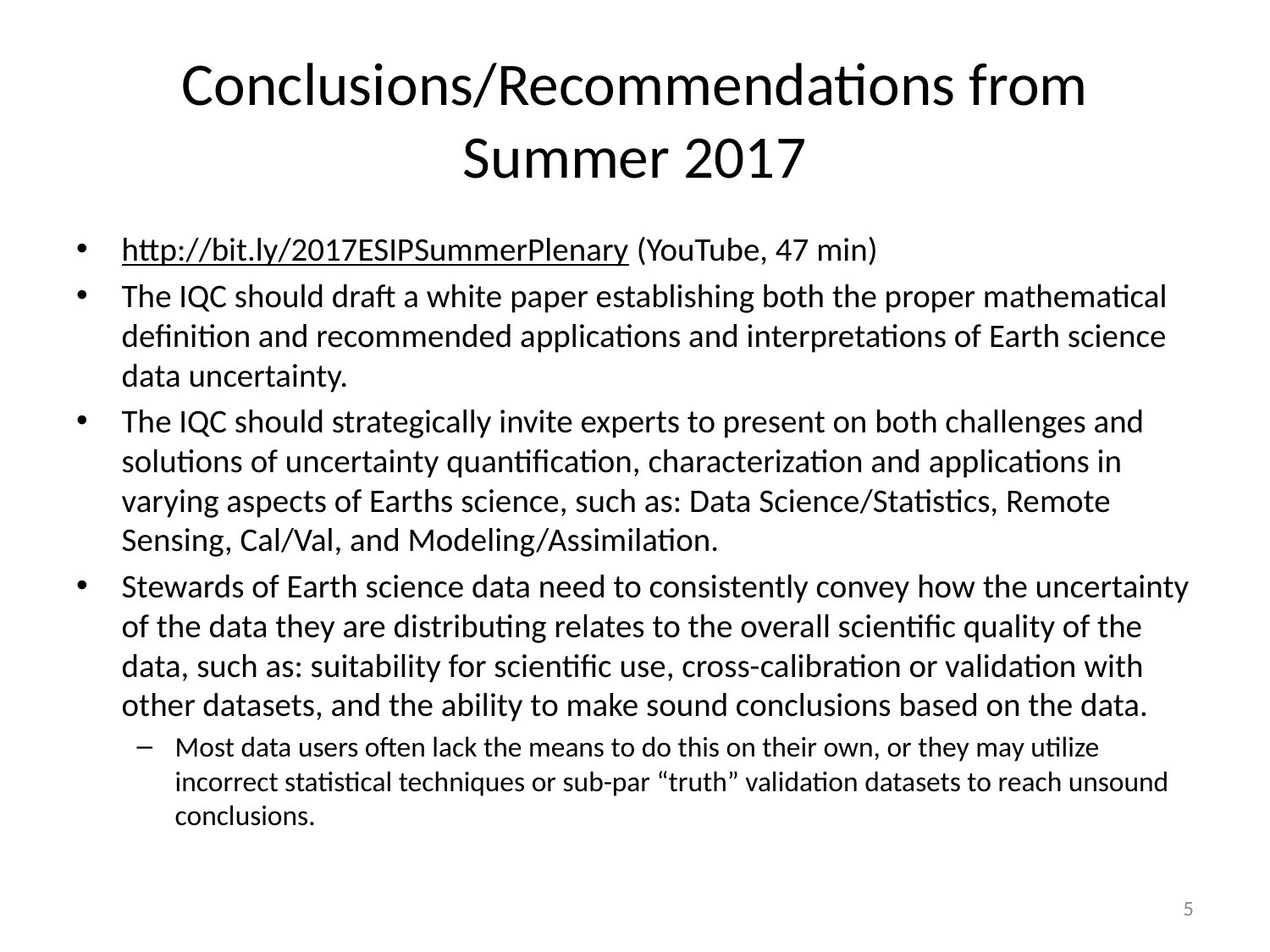

# Conclusions/Recommendations from Summer 2017
http://bit.ly/2017ESIPSummerPlenary (YouTube, 47 min)
The IQC should draft a white paper establishing both the proper mathematical definition and recommended applications and interpretations of Earth science data uncertainty.
The IQC should strategically invite experts to present on both challenges and solutions of uncertainty quantification, characterization and applications in varying aspects of Earths science, such as: Data Science/Statistics, Remote Sensing, Cal/Val, and Modeling/Assimilation.
Stewards of Earth science data need to consistently convey how the uncertainty of the data they are distributing relates to the overall scientific quality of the data, such as: suitability for scientific use, cross-calibration or validation with other datasets, and the ability to make sound conclusions based on the data.
Most data users often lack the means to do this on their own, or they may utilize incorrect statistical techniques or sub-par “truth” validation datasets to reach unsound conclusions.
5